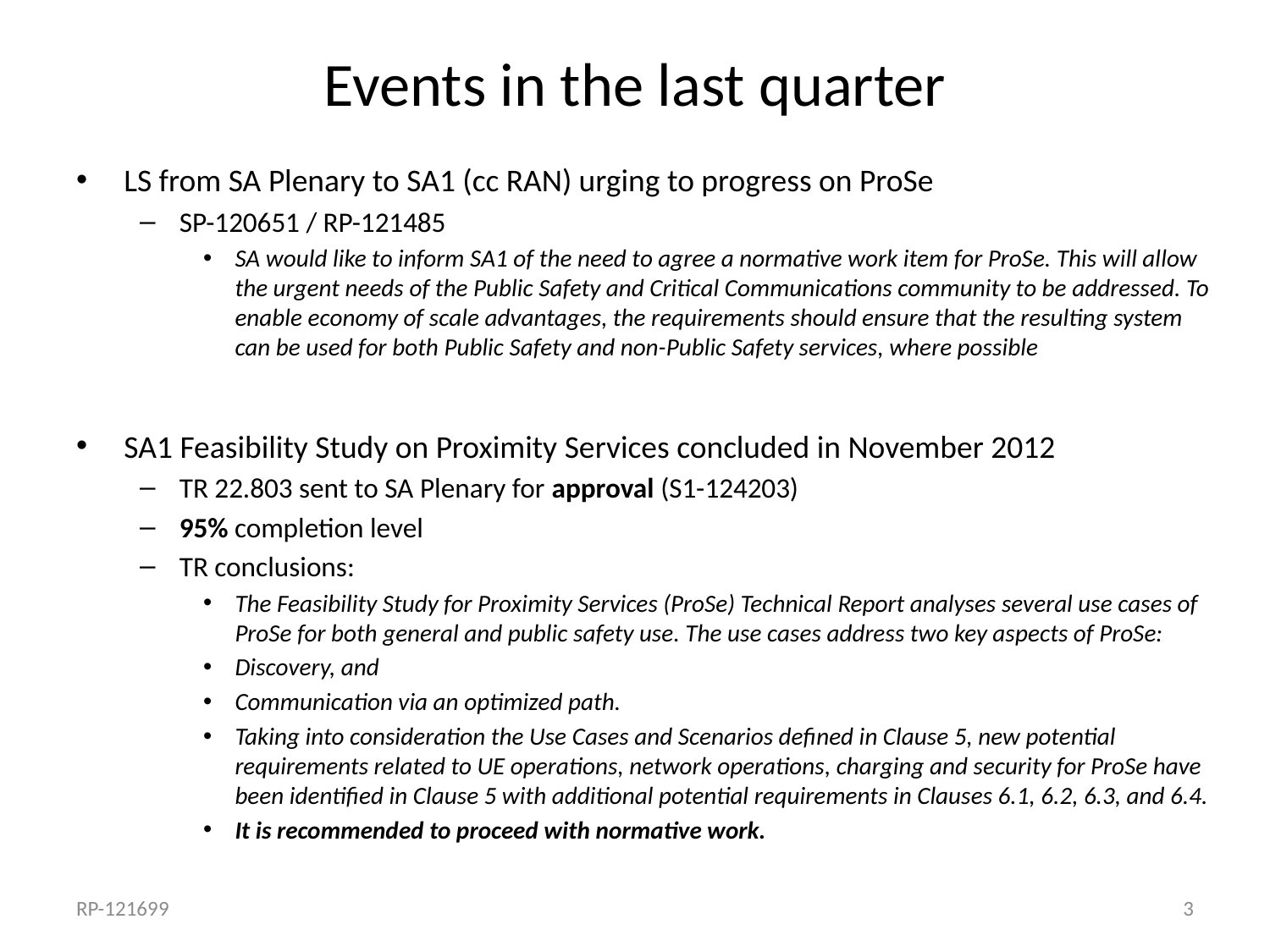

# Events in the last quarter
LS from SA Plenary to SA1 (cc RAN) urging to progress on ProSe
SP-120651 / RP-121485
SA would like to inform SA1 of the need to agree a normative work item for ProSe. This will allow the urgent needs of the Public Safety and Critical Communications community to be addressed. To enable economy of scale advantages, the requirements should ensure that the resulting system can be used for both Public Safety and non-Public Safety services, where possible

SA1 Feasibility Study on Proximity Services concluded in November 2012
TR 22.803 sent to SA Plenary for approval (S1-124203)
95% completion level
TR conclusions:
The Feasibility Study for Proximity Services (ProSe) Technical Report analyses several use cases of ProSe for both general and public safety use. The use cases address two key aspects of ProSe:
Discovery, and
Communication via an optimized path.
Taking into consideration the Use Cases and Scenarios defined in Clause 5, new potential requirements related to UE operations, network operations, charging and security for ProSe have been identified in Clause 5 with additional potential requirements in Clauses 6.1, 6.2, 6.3, and 6.4.
It is recommended to proceed with normative work.

RP-121699
3